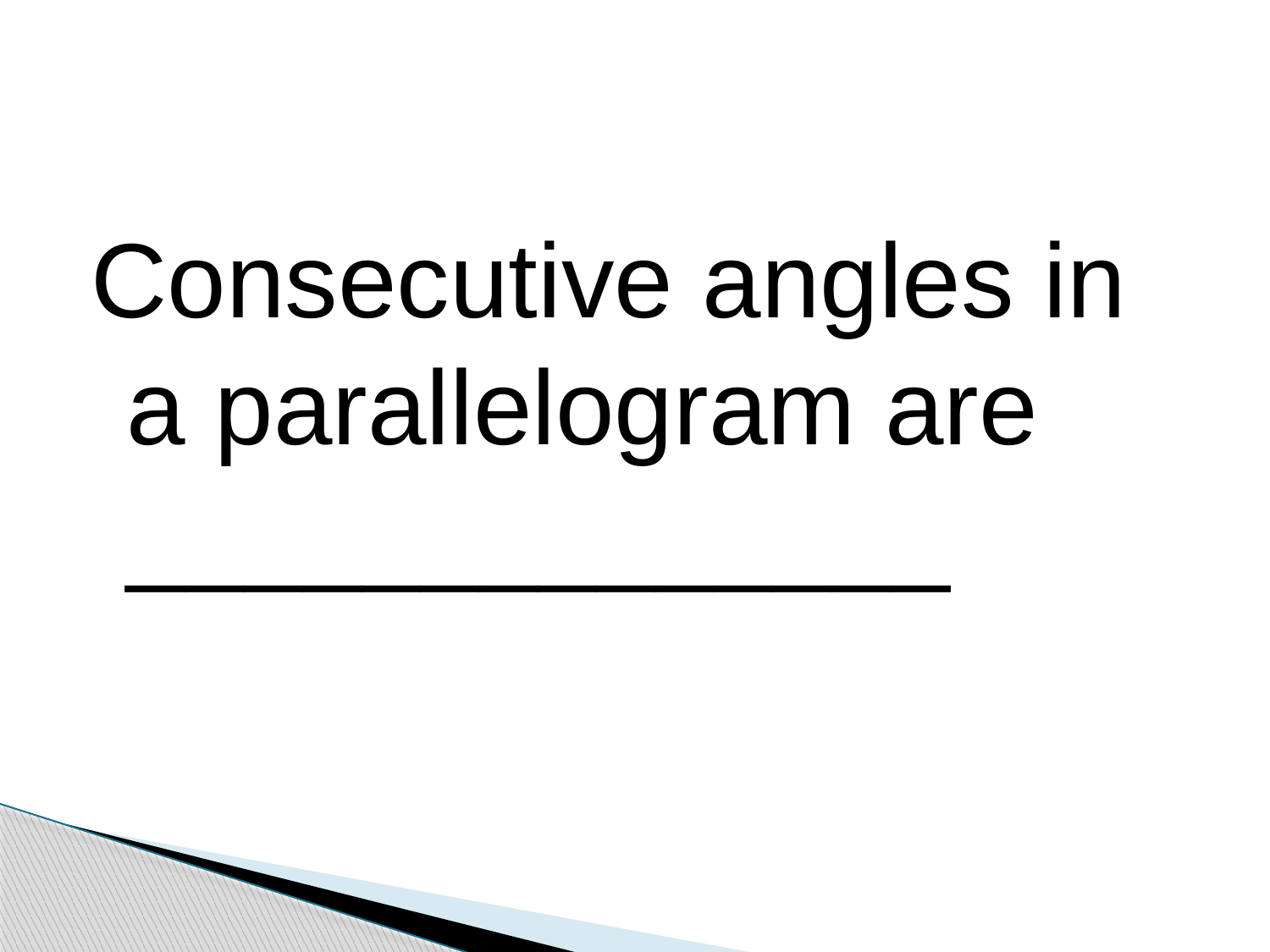

#
Consecutive angles in a parallelogram are  ______________